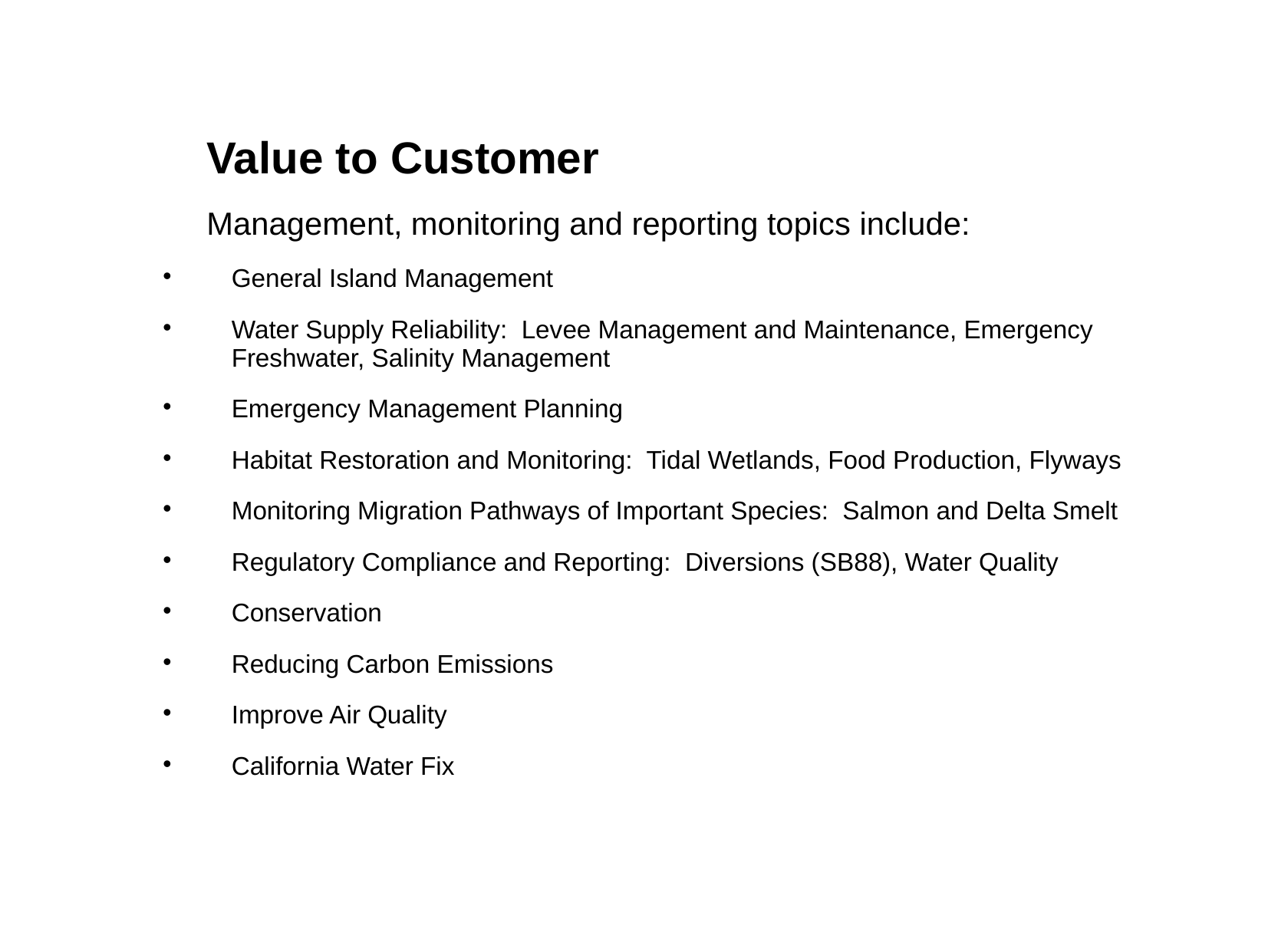

# Value to Customer
Management, monitoring and reporting topics include:
General Island Management
Water Supply Reliability:  Levee Management and Maintenance, Emergency Freshwater, Salinity Management
Emergency Management Planning
Habitat Restoration and Monitoring:  Tidal Wetlands, Food Production, Flyways
Monitoring Migration Pathways of Important Species:  Salmon and Delta Smelt
Regulatory Compliance and Reporting:  Diversions (SB88), Water Quality
Conservation
Reducing Carbon Emissions
Improve Air Quality
California Water Fix